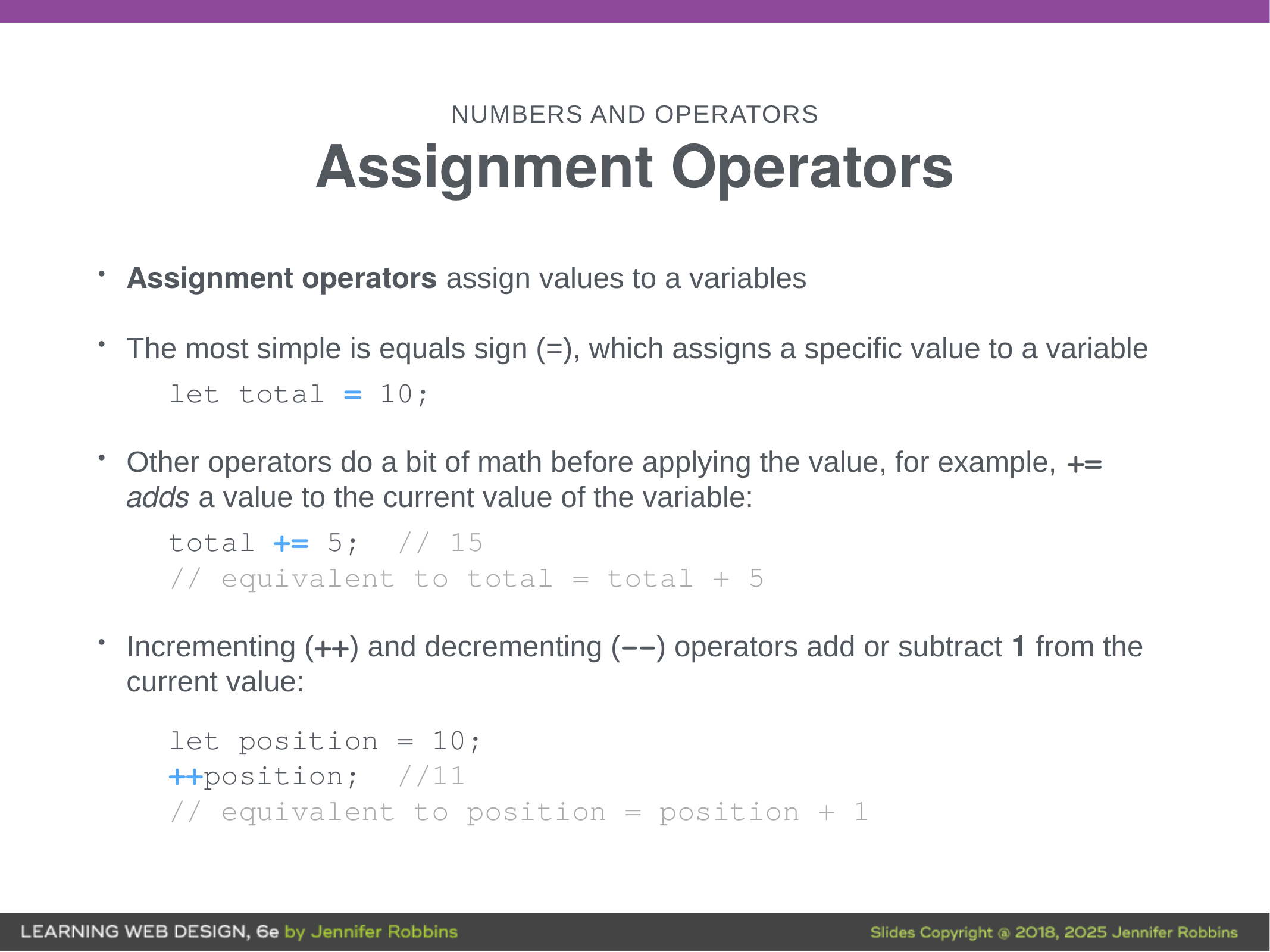

# NUMBERS AND OPERATORS
Assignment Operators
Assignment operators assign values to a variables
The most simple is equals sign (=), which assigns a specific value to a variable
let total = 10;
Other operators do a bit of math before applying the value, for example, += adds a value to the current value of the variable:
total += 5;  // 15
// equivalent to total = total + 5
Incrementing (++) and decrementing (--) operators add or subtract 1 from the current value:
let position = 10;
++position;  //11
// equivalent to position = position + 1